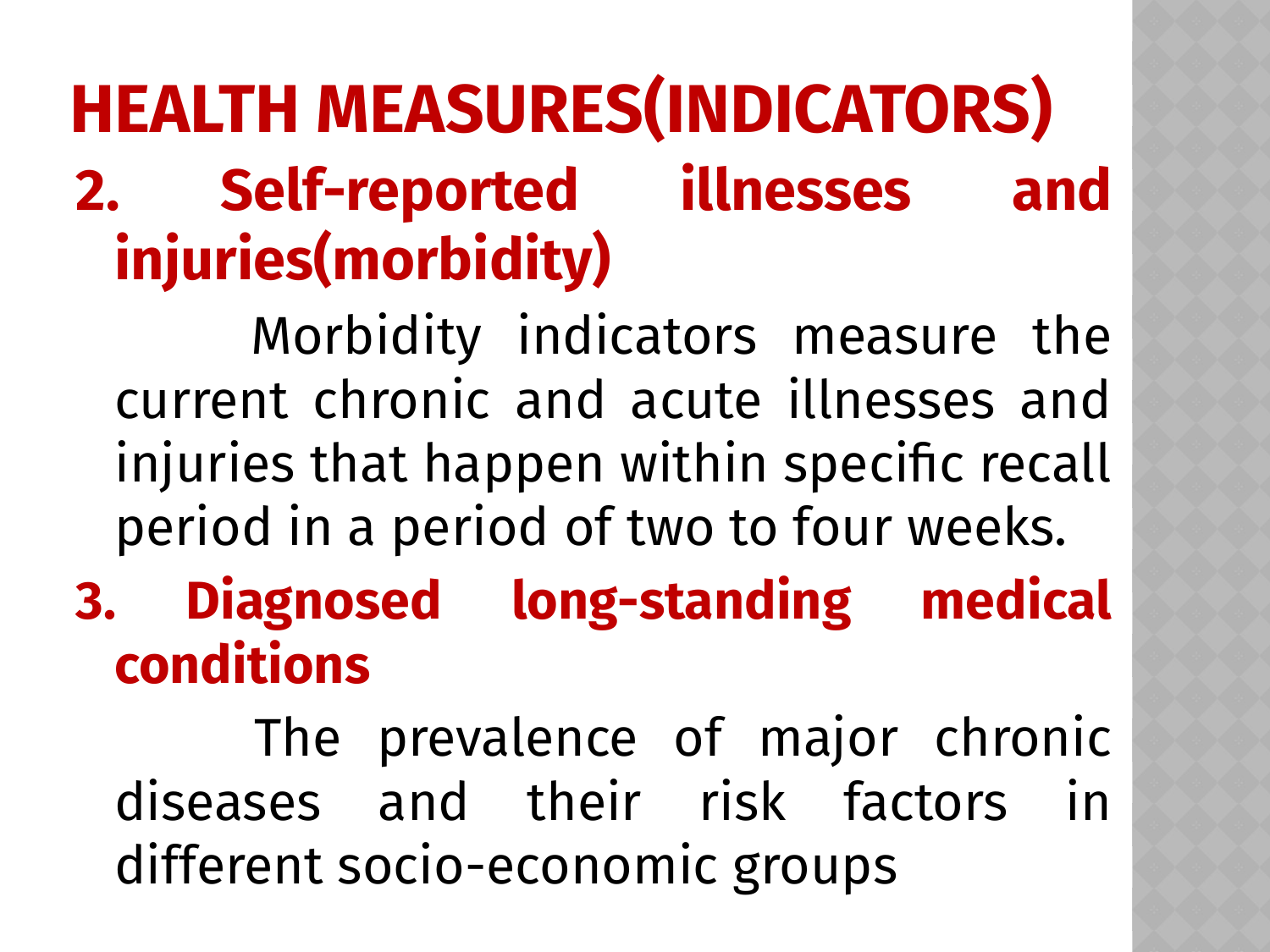

# Health measures(indicators)
2. Self-reported illnesses and injuries(morbidity)
     Morbidity indicators measure the current chronic and acute illnesses and injuries that happen within specific recall period in a period of two to four weeks.
3. Diagnosed long-standing medical conditions
     The prevalence of major chronic diseases and their risk factors in different socio-economic groups